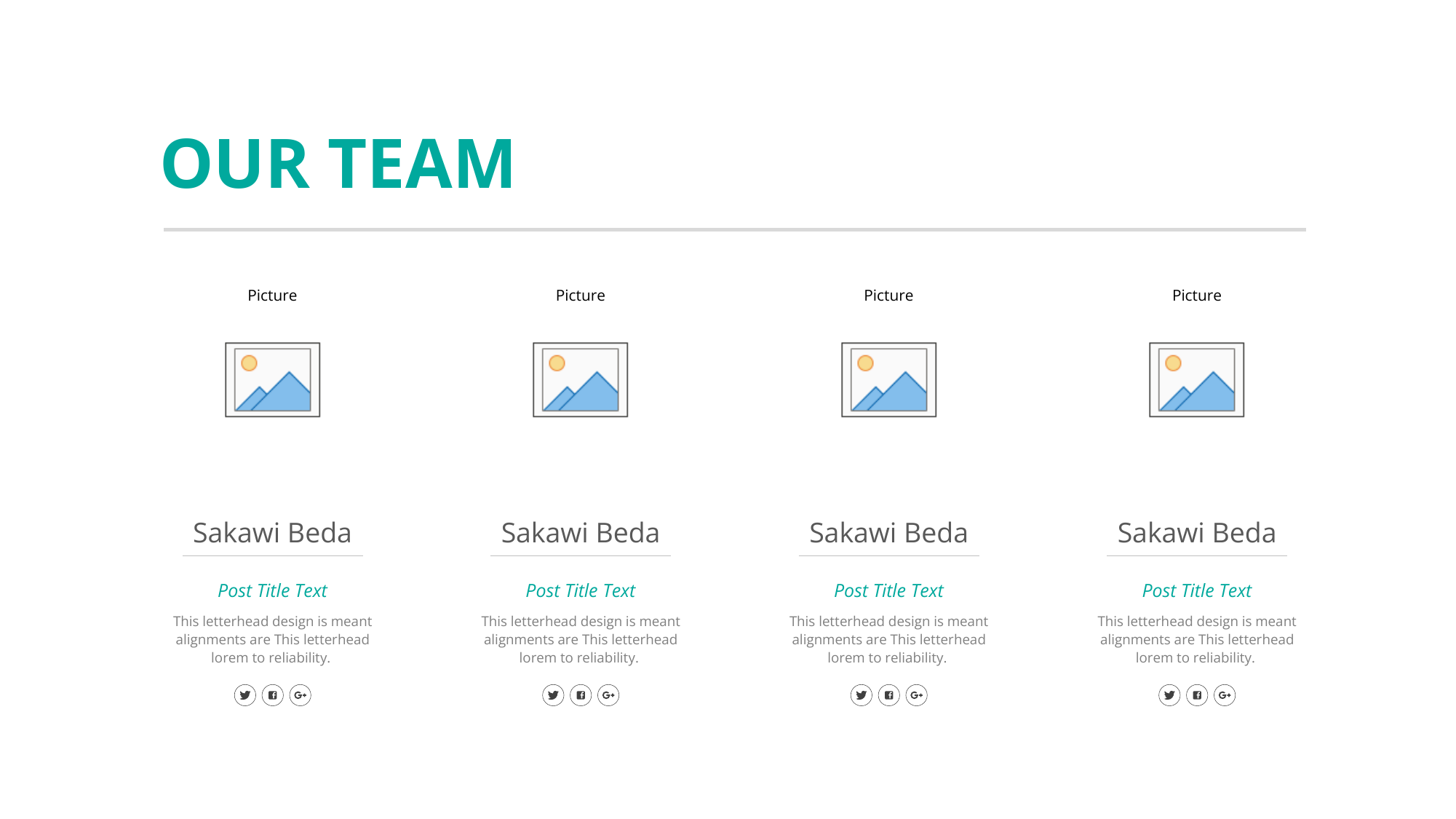

OUR TEAM

Sakawi Beda
Post Title Text
This letterhead design is meant alignments are This letterhead lorem to reliability.

Sakawi Beda
Post Title Text
This letterhead design is meant alignments are This letterhead lorem to reliability.

Sakawi Beda
Post Title Text
This letterhead design is meant alignments are This letterhead lorem to reliability.

Sakawi Beda
Post Title Text
This letterhead design is meant alignments are This letterhead lorem to reliability.